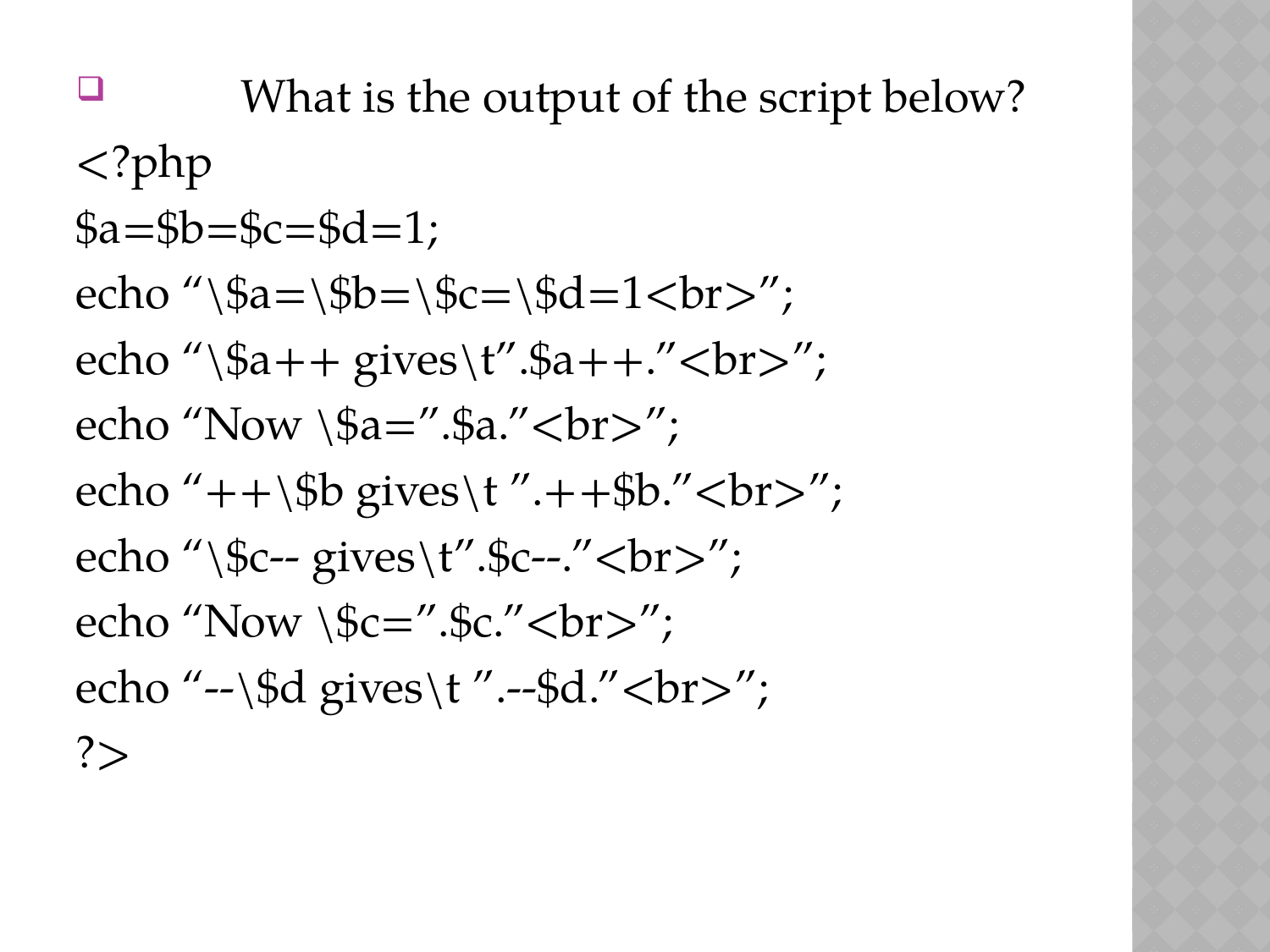

What is the output of the script below?
<?php
$a=$b=$c=$d=1;
echo “\$a=\$b=\$c=\$d=1<br>”;
echo “\$a++ gives\t”.$a++.”<br>”;
echo “Now \$a=”.$a.”<br>”;
echo “++\$b gives\t ”.++$b.”<br>”;
echo “\$c-- gives\t”.$c--.”<br>”;
echo “Now \$c=”.$c.”<br>”;
echo “--\$d gives\t ”.--$d.”<br>”;
?>